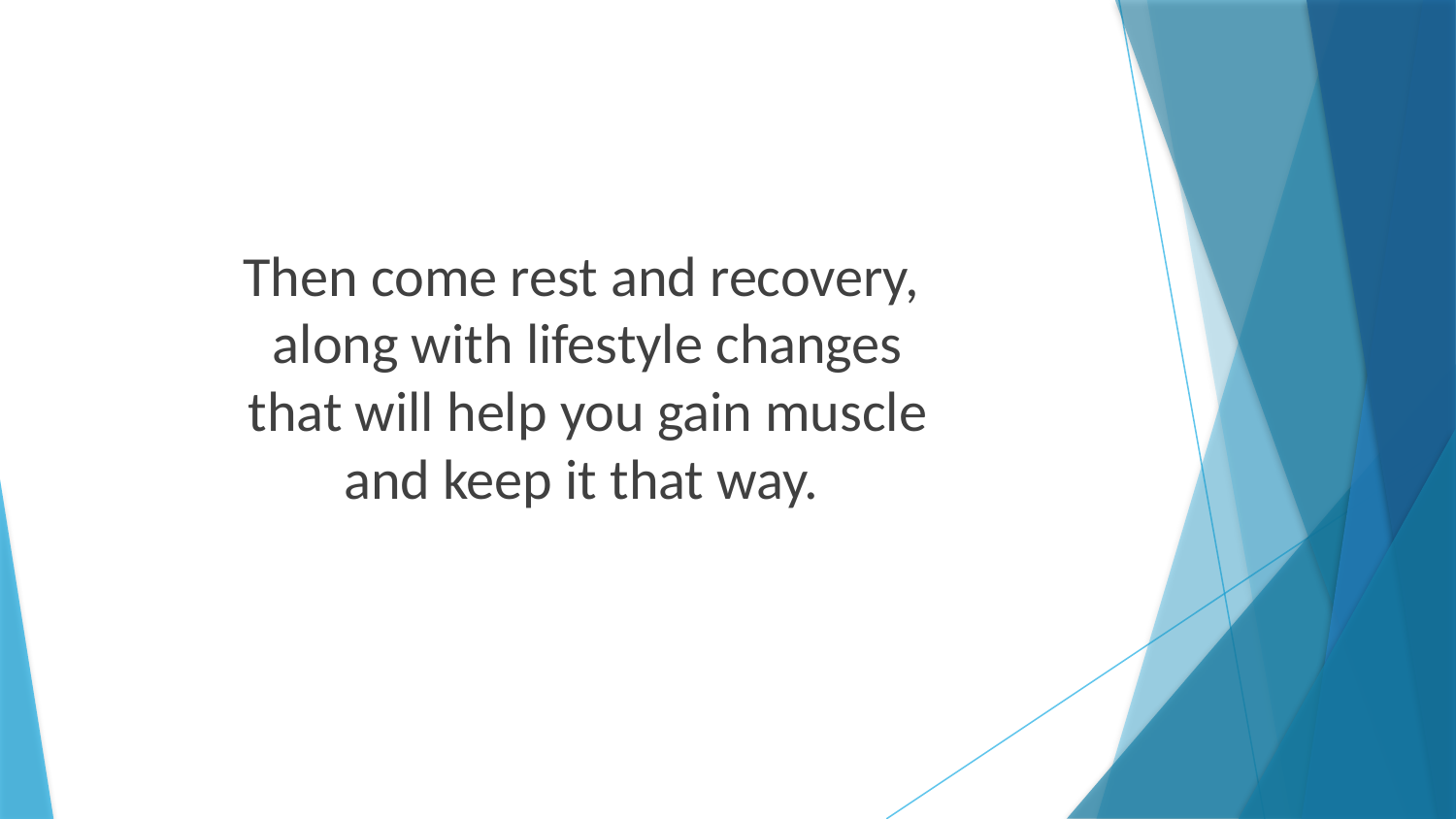

Then come rest and recovery,
along with lifestyle changes
that will help you gain muscle
and keep it that way.